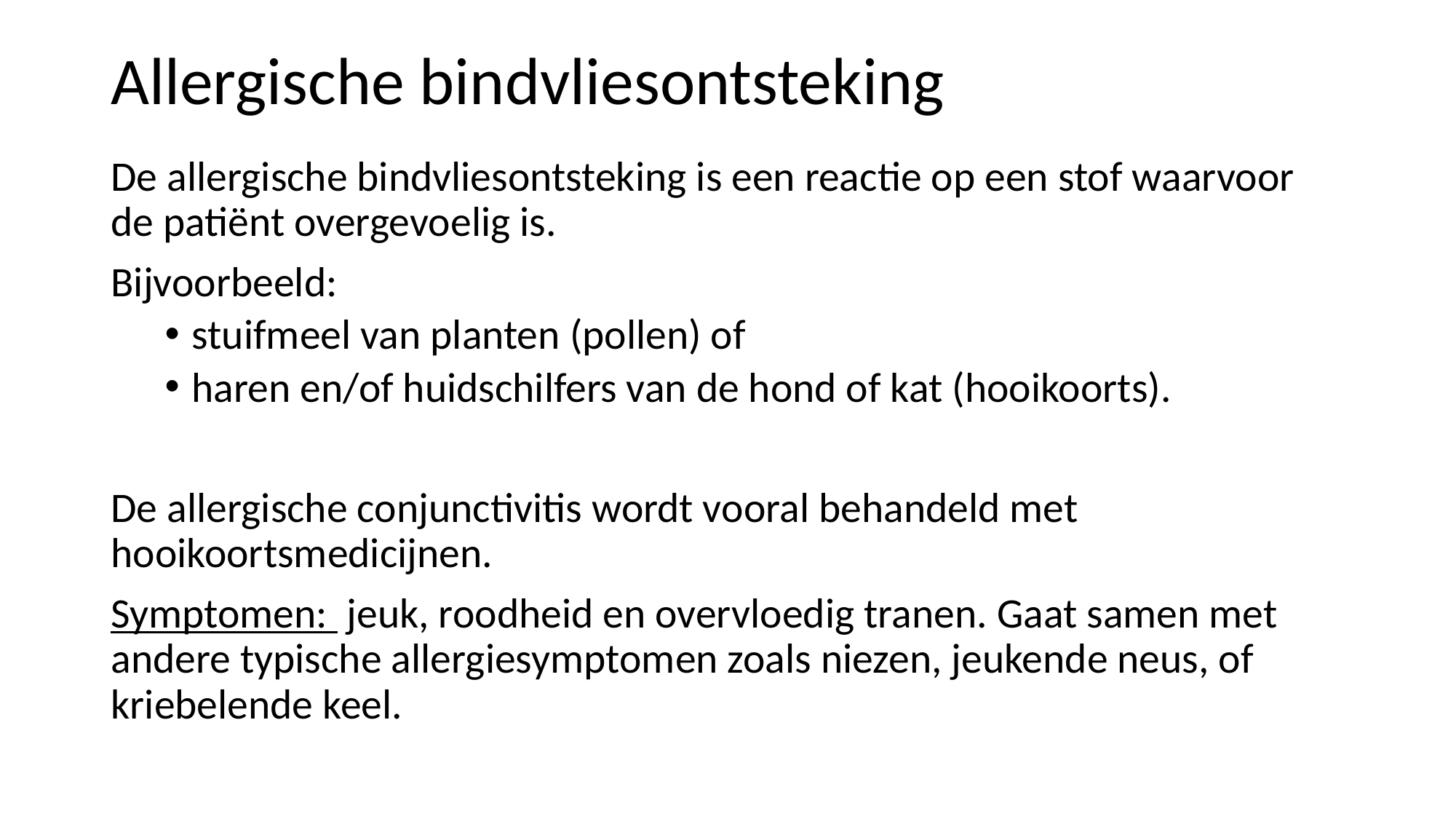

# Allergische bindvliesontsteking
De allergische bindvliesontsteking is een reactie op een stof waarvoor de patiënt overgevoelig is.
Bijvoorbeeld:
stuifmeel van planten (pollen) of
haren en/of huidschilfers van de hond of kat (hooikoorts).

De allergische conjunctivitis wordt vooral behandeld met hooikoortsmedicijnen.
Symptomen:  jeuk, roodheid en overvloedig tranen. Gaat samen met andere typische allergiesymptomen zoals niezen, jeukende neus, of kriebelende keel.